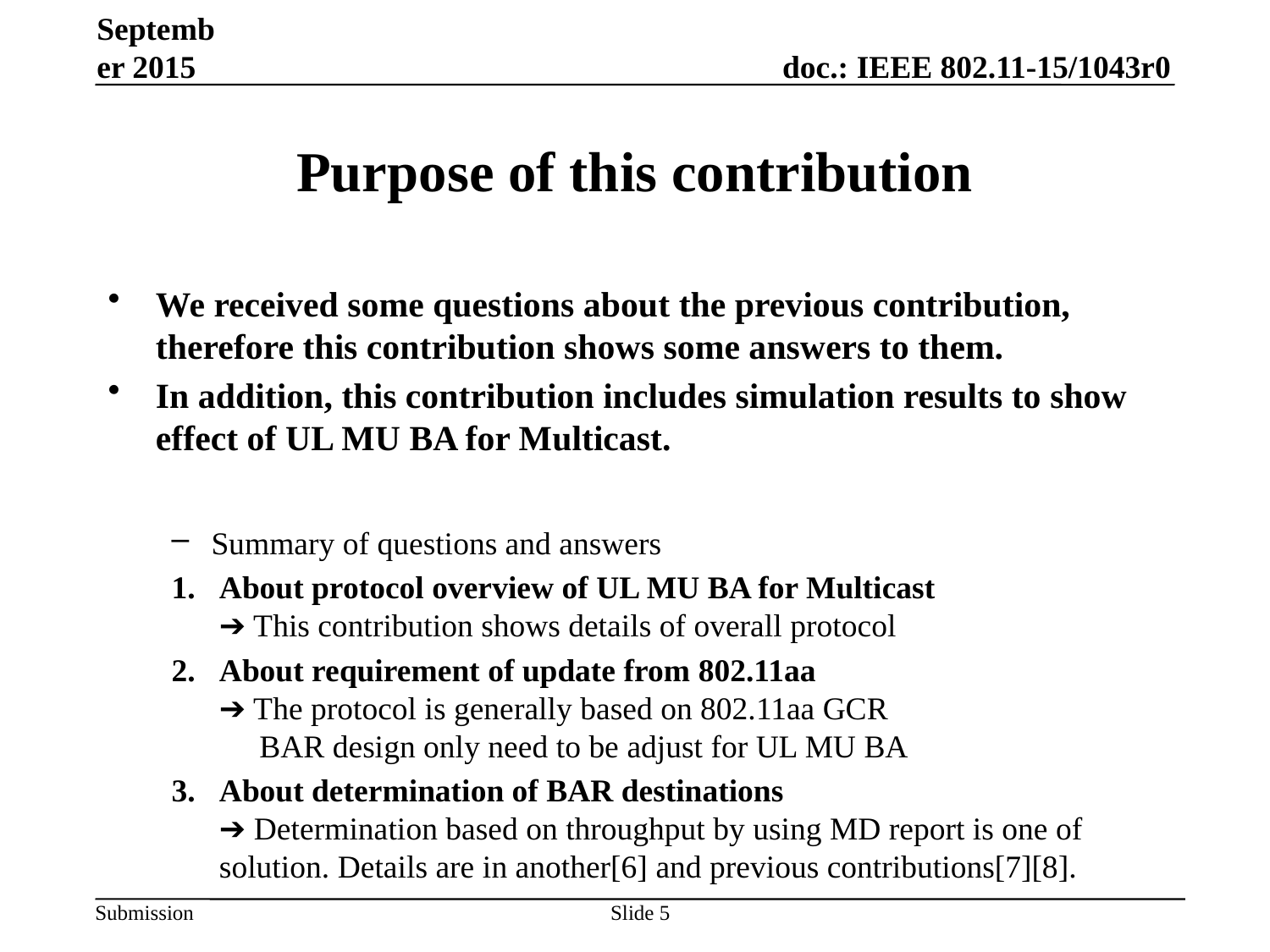

September 2015
# Purpose of this contribution
We received some questions about the previous contribution, therefore this contribution shows some answers to them.
In addition, this contribution includes simulation results to show effect of UL MU BA for Multicast.

Summary of questions and answers
About protocol overview of UL MU BA for Multicast
➔ This contribution shows details of overall protocol
About requirement of update from 802.11aa
➔ The protocol is generally based on 802.11aa GCR
     BAR design only need to be adjust for UL MU BA
About determination of BAR destinations
➔ Determination based on throughput by using MD report is one of solution. Details are in another[6] and previous contributions[7][8].
Slide 5
Yusuke Tanaka, Sony Corporation